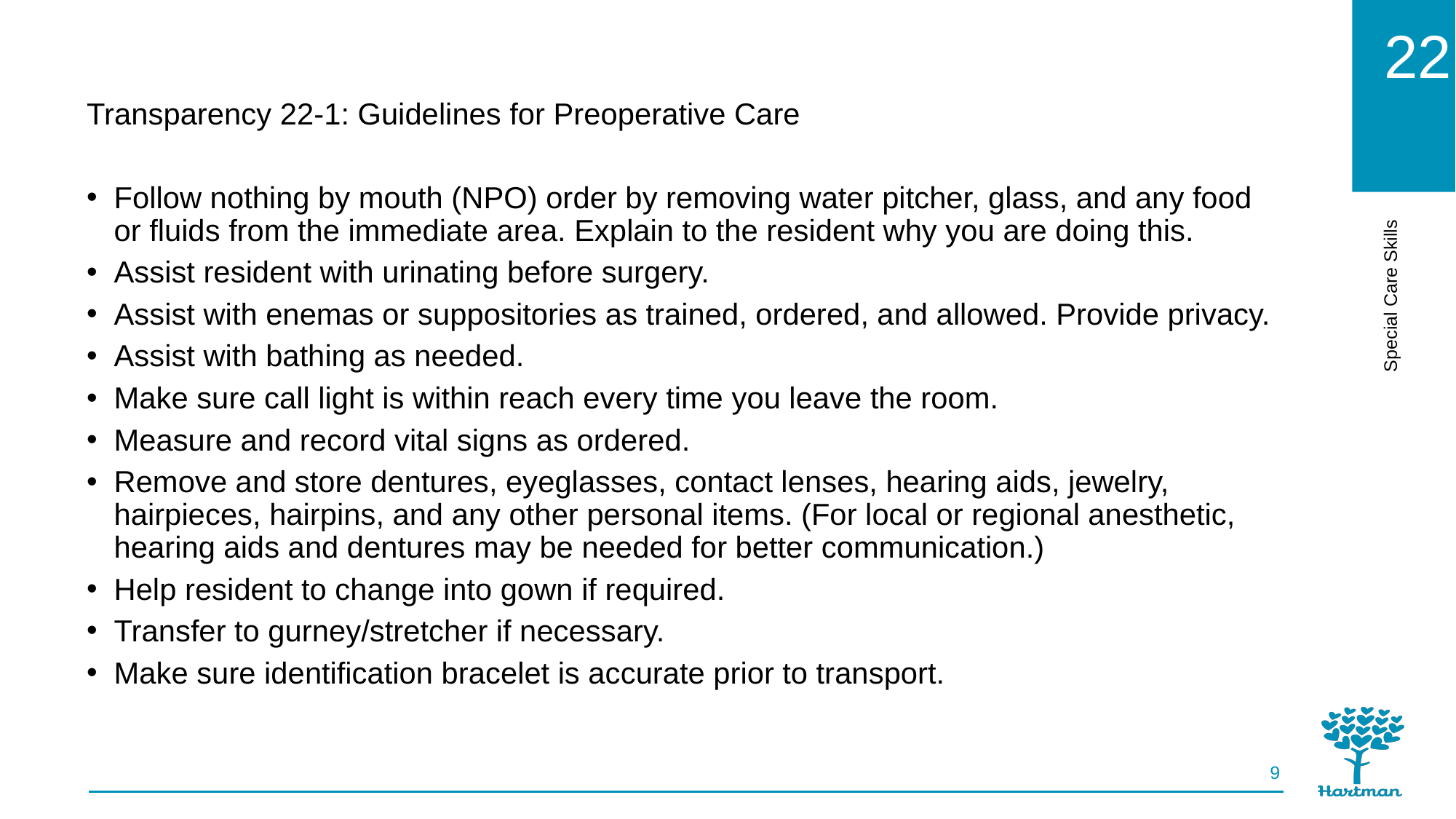

Transparency 22-1: Guidelines for Preoperative Care

Follow nothing by mouth (NPO) order by removing water pitcher, glass, and any food or fluids from the immediate area. Explain to the resident why you are doing this.
Assist resident with urinating before surgery.
Assist with enemas or suppositories as trained, ordered, and allowed. Provide privacy.
Assist with bathing as needed.
Make sure call light is within reach every time you leave the room.
Measure and record vital signs as ordered.
Remove and store dentures, eyeglasses, contact lenses, hearing aids, jewelry, hairpieces, hairpins, and any other personal items. (For local or regional anesthetic, hearing aids and dentures may be needed for better communication.)
Help resident to change into gown if required.
Transfer to gurney/stretcher if necessary.
Make sure identification bracelet is accurate prior to transport.

9